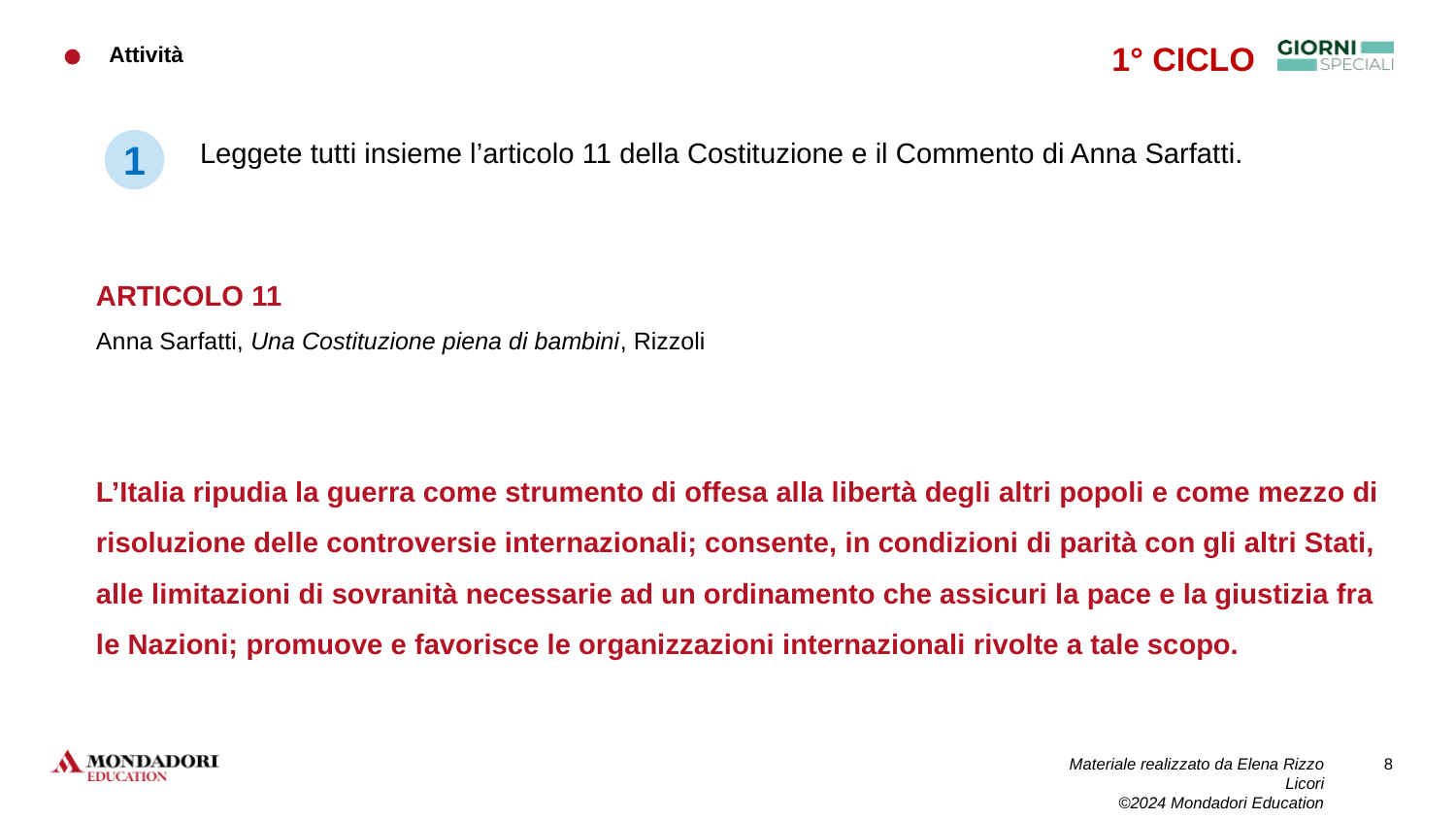

1° CICLO
Attività
1

Leggete tutti insieme l’articolo 11 della Costituzione e il Commento di Anna Sarfatti.
ARTICOLO 11
Anna Sarfatti, Una Costituzione piena di bambini, Rizzoli

L’Italia ripudia la guerra come strumento di offesa alla libertà degli altri popoli e come mezzo di risoluzione delle controversie internazionali; consente, in condizioni di parità con gli altri Stati, alle limitazioni di sovranità necessarie ad un ordinamento che assicuri la pace e la giustizia fra le Nazioni; promuove e favorisce le organizzazioni internazionali rivolte a tale scopo.

Materiale realizzato da Elena Rizzo Licori
©2024 Mondadori Education
8